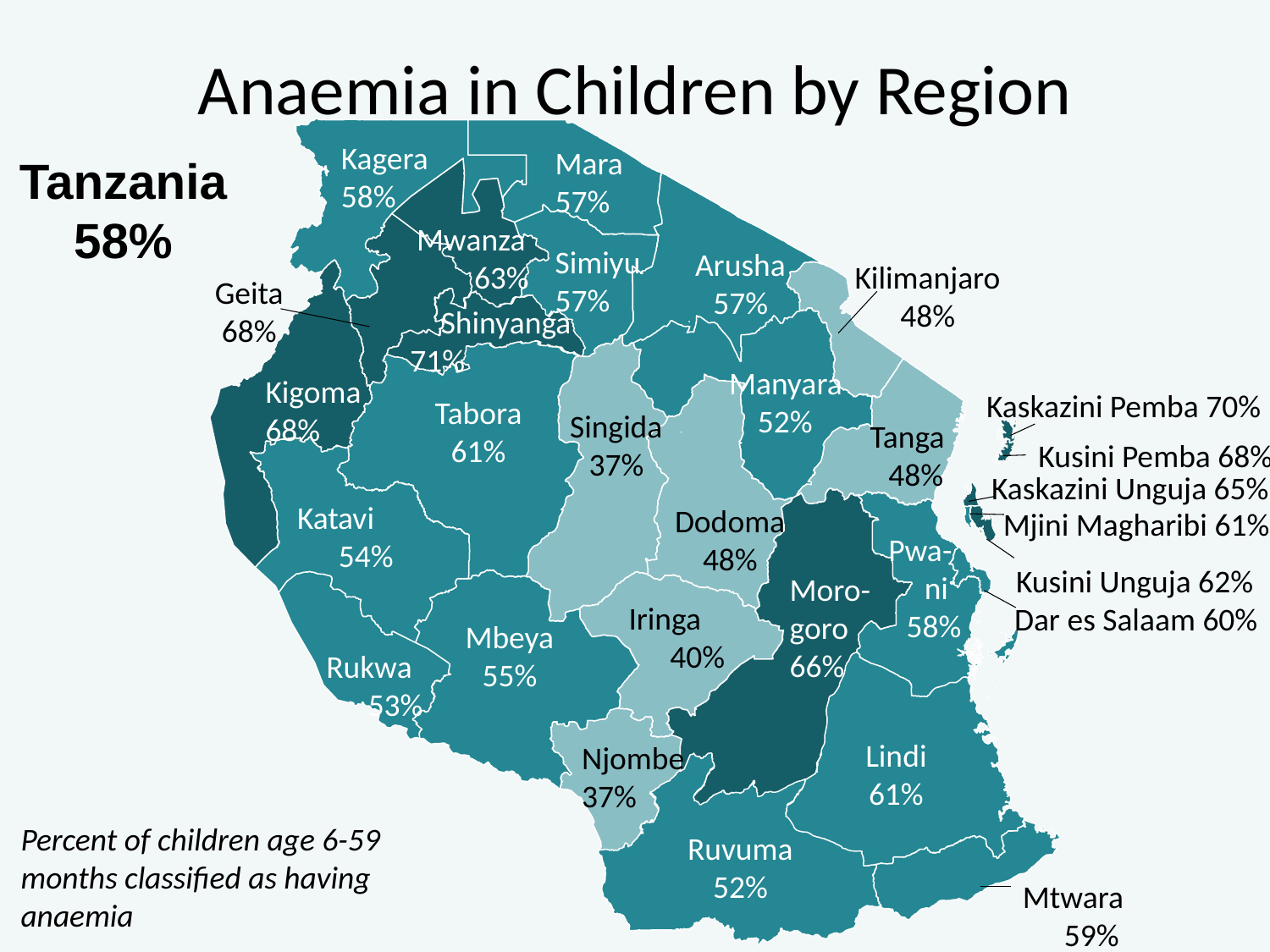

# Anaemia in Children by Region

Kagera
58%
Mara
57%
Tanzania
58%
Mwanza
        63%
Simiyu
57%
Arusha
57%
Kilimanjaro 48%
Geita
68%
Shinyanga
71%
Manyara
    52%
Kigoma
68%
Kaskazini Pemba 70%
Tabora
61%
Singida
37%
Tanga
48%
Kusini Pemba 68%
Kaskazini Unguja 65%
Katavi
54%
Dodoma48%

Mjini Magharibi 61%
Pwa-
     ni
58%
Kusini Unguja 62%
Moro-
goro
66%
Iringa
40%
Dar es Salaam 60%
Mbeya
55%
Rukwa
53%
Lindi
61%
Njombe
37%
Percent of children age 6-59 months classified as having anaemia
Ruvuma
52%
Mtwara
59%